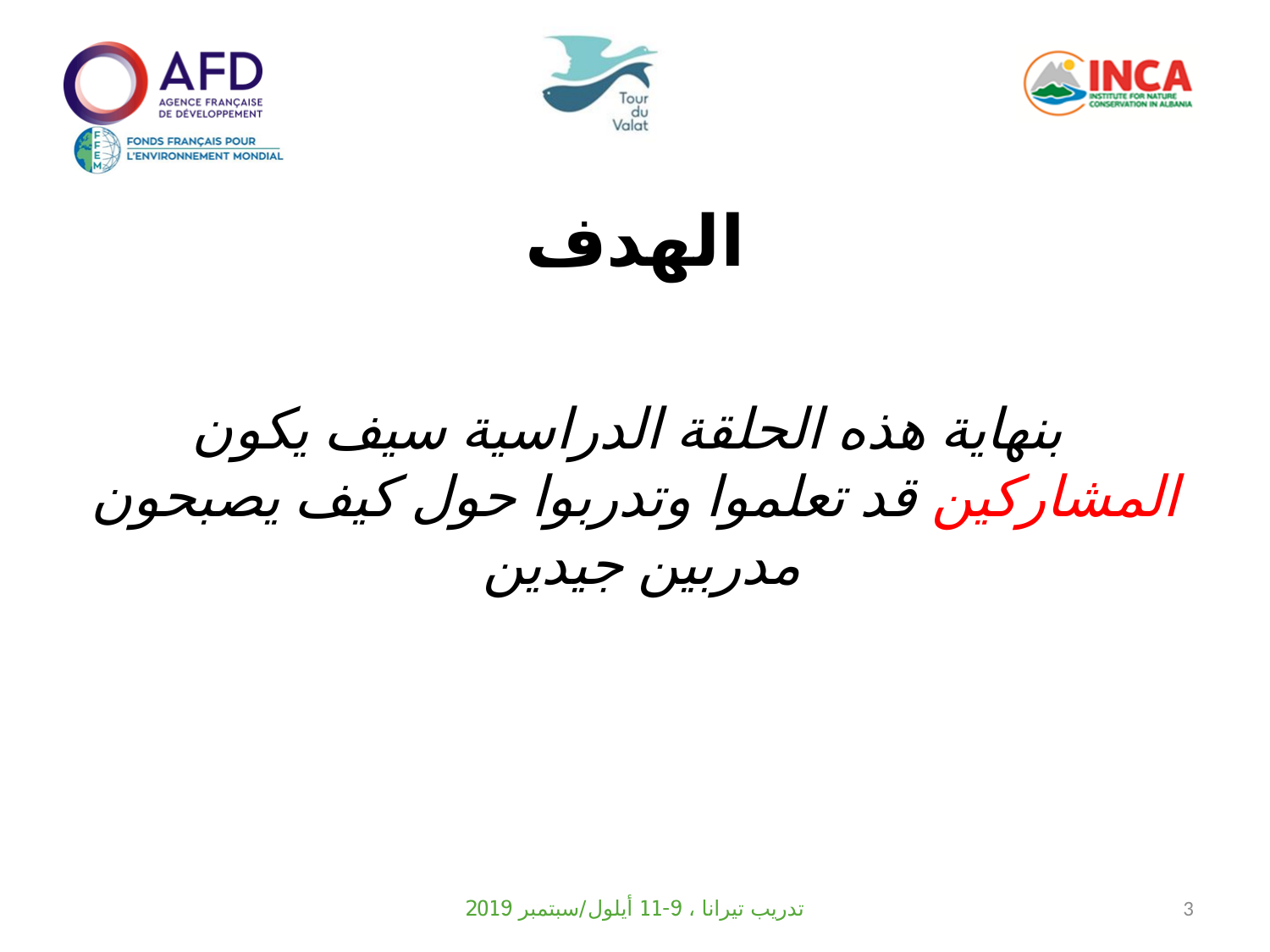

# الهدف

 بنهاية هذه الحلقة الدراسية سيف يكون المشاركين قد تعلموا وتدربوا حول كيف يصبحون مدربين جيدين
تدريب تيرانا ، 9-11 أيلول/سبتمبر 2019
3